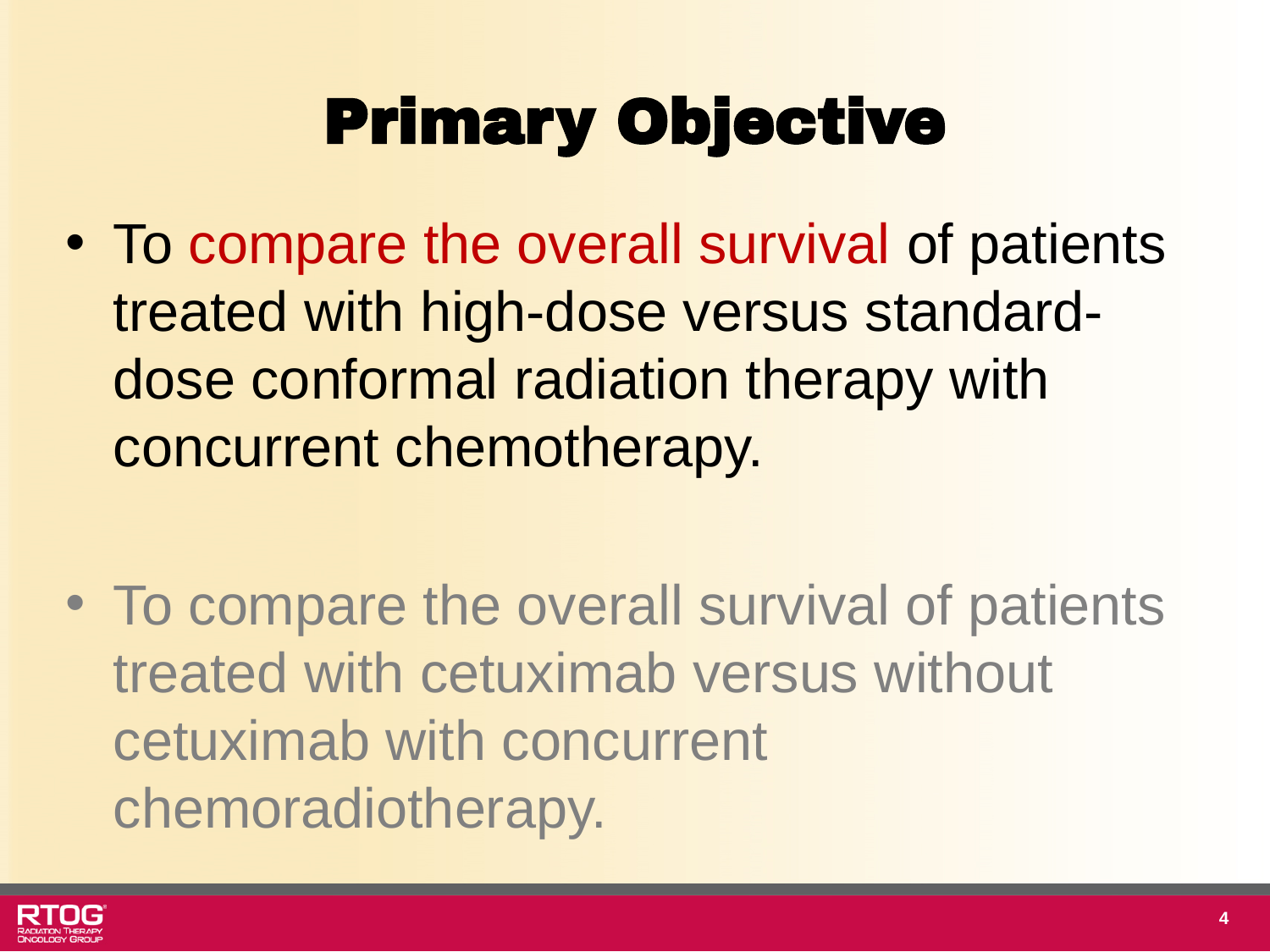

# Primary Objective
To compare the overall survival of patients treated with high-dose versus standard-dose conformal radiation therapy with concurrent chemotherapy.

To compare the overall survival of patients treated with cetuximab versus without cetuximab with concurrent chemoradiotherapy.